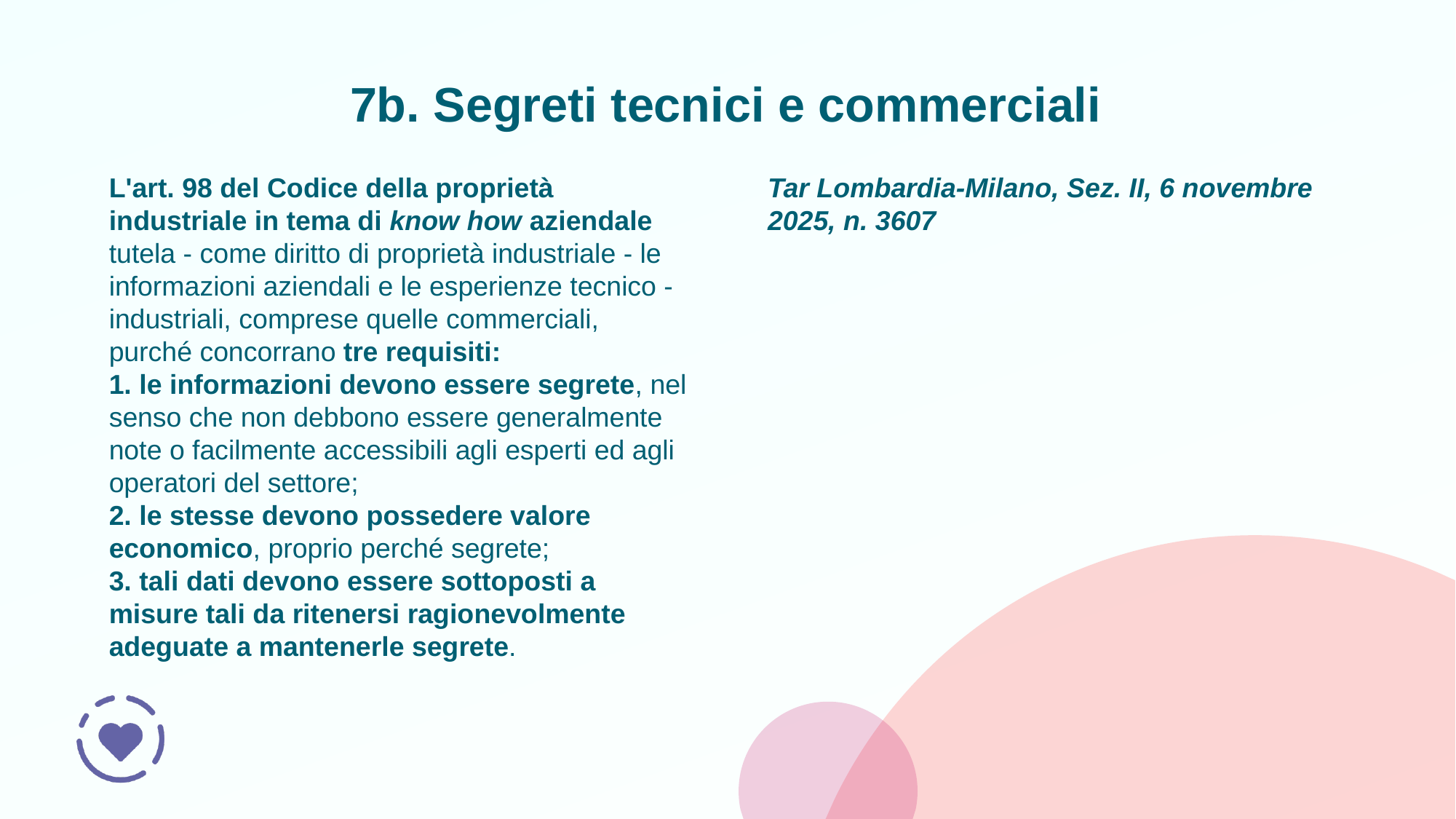

# 7b. Segreti tecnici e commerciali
L'art. 98 del Codice della proprietà industriale in tema di know how aziendale tutela - come diritto di proprietà industriale - le informazioni aziendali e le esperienze tecnico - industriali, comprese quelle commerciali, purché concorrano tre requisiti:
1. le informazioni devono essere segrete, nel senso che non debbono essere generalmente note o facilmente accessibili agli esperti ed agli operatori del settore;
2. le stesse devono possedere valore economico, proprio perché segrete;
3. tali dati devono essere sottoposti a misure tali da ritenersi ragionevolmente adeguate a mantenerle segrete.

Tar Lombardia-Milano, Sez. II, 6 novembre 2025, n. 3607